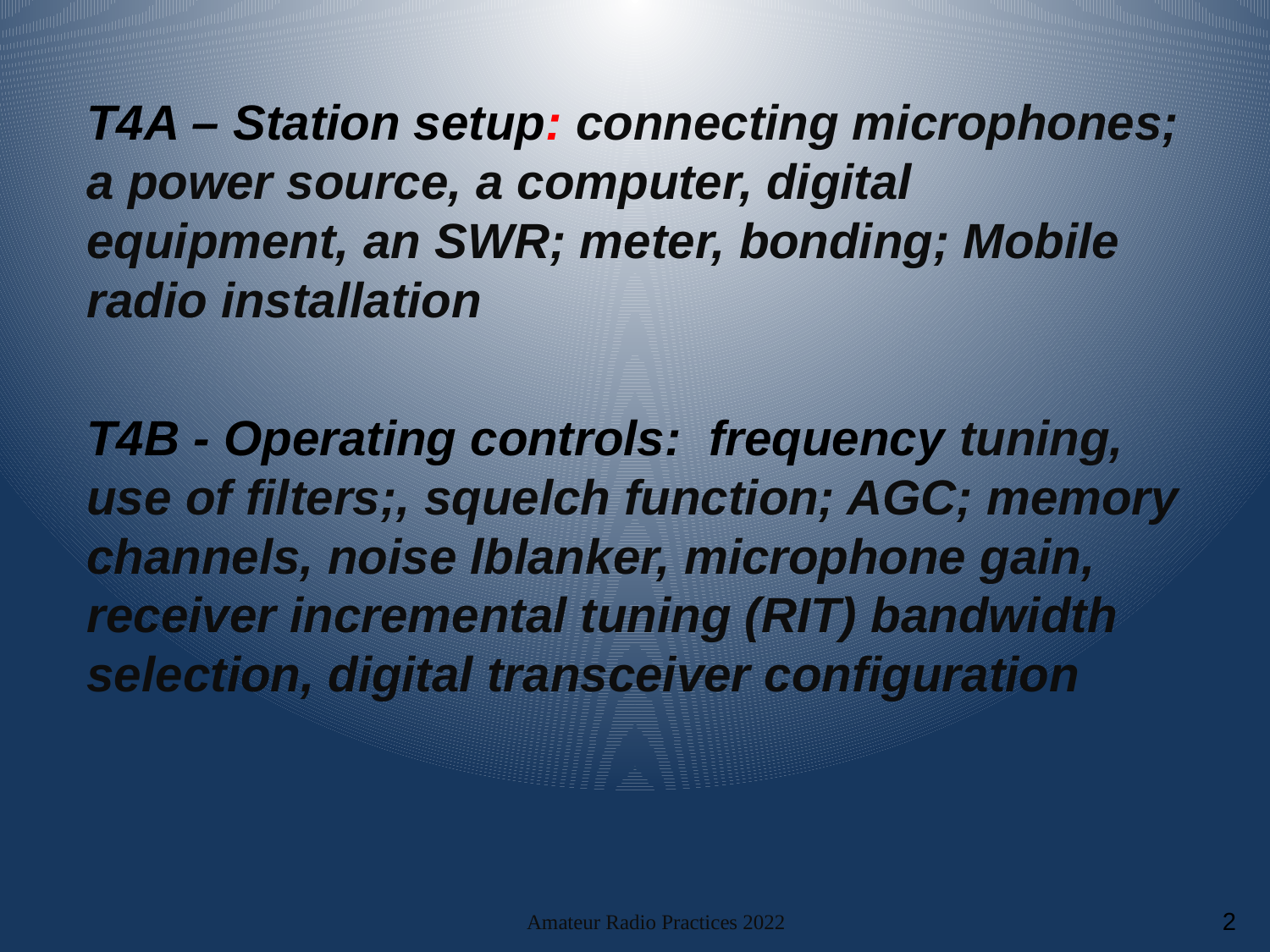

T4A – Station setup: connecting microphones; a power source, a computer, digital equipment, an SWR; meter, bonding; Mobile radio installation

T4B - Operating controls:  frequency tuning, use of filters;, squelch function; AGC; memory channels, noise lblanker, microphone gain, receiver incremental tuning (RIT) bandwidth selection, digital transceiver configuration
Amateur Radio Practices 2022
2